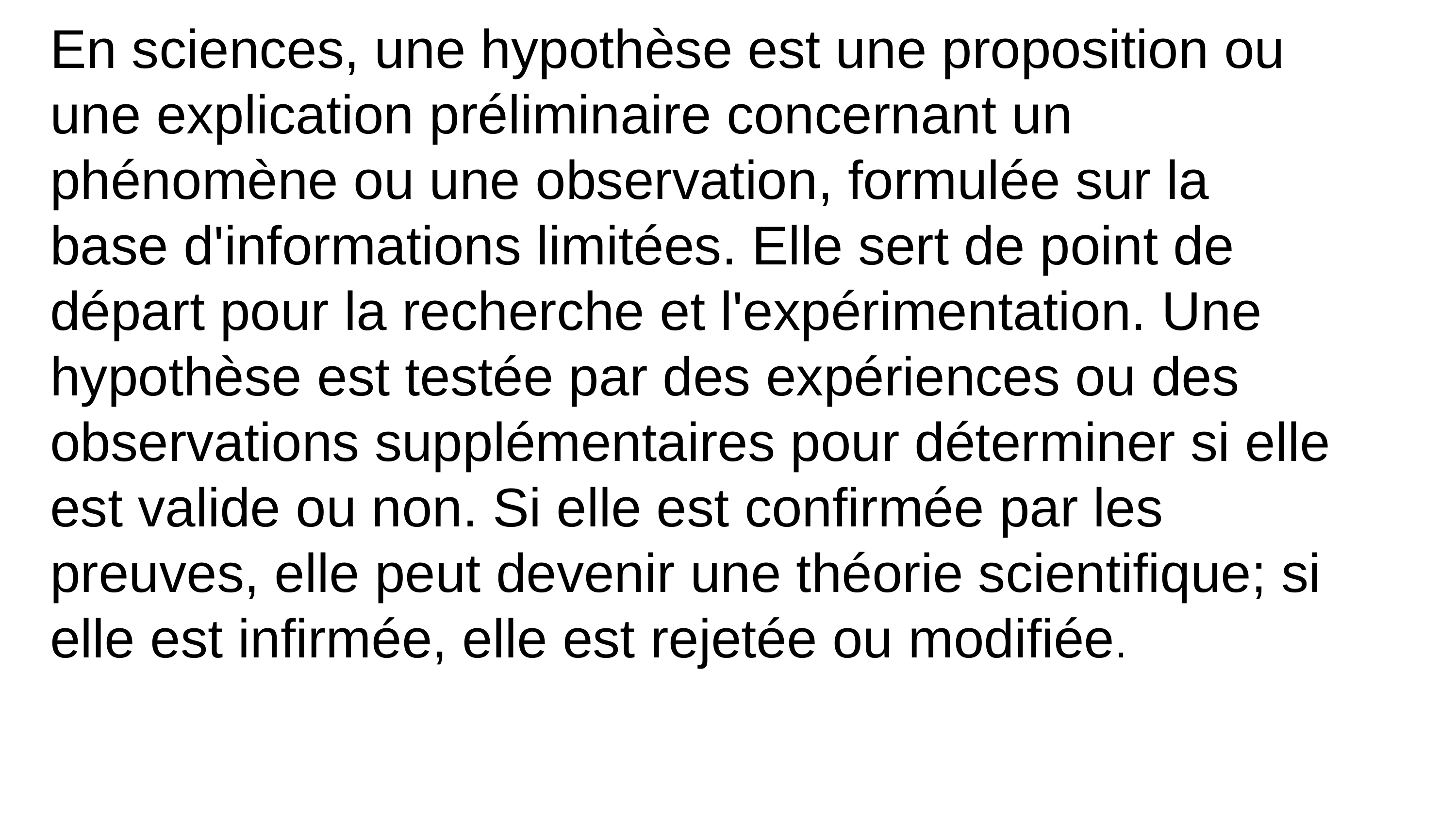

En sciences, une hypothèse est une proposition ou une explication préliminaire concernant un phénomène ou une observation, formulée sur la base d'informations limitées. Elle sert de point de départ pour la recherche et l'expérimentation. Une hypothèse est testée par des expériences ou des observations supplémentaires pour déterminer si elle est valide ou non. Si elle est confirmée par les preuves, elle peut devenir une théorie scientifique; si elle est infirmée, elle est rejetée ou modifiée.